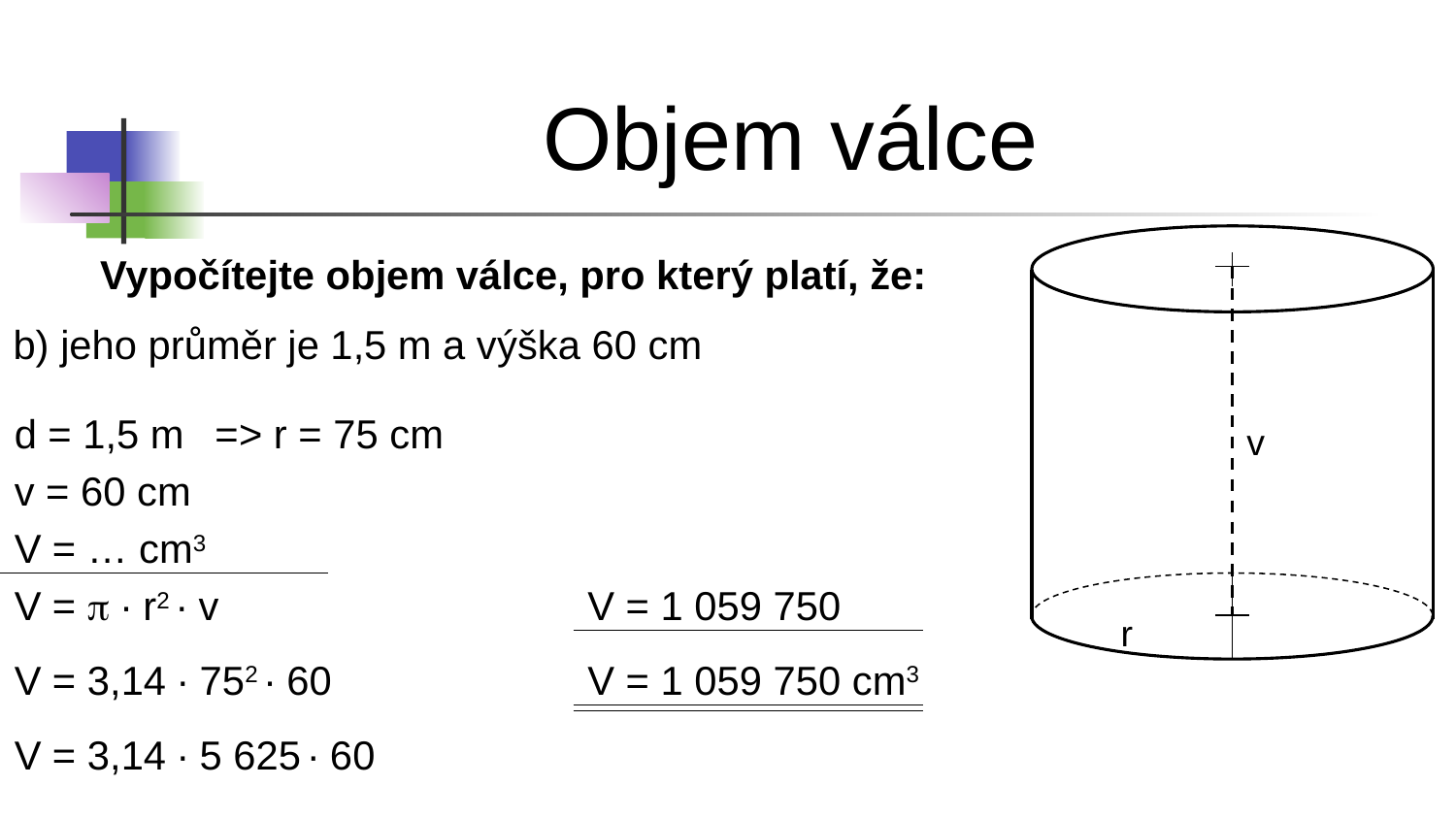

Objem válce

Vypočítejte objem válce, pro který platí, že:
b) jeho průměr je 1,5 m a výška 60 cm
d = 1,5 m
=> r = 75 cm
v
v = 60 cm
V = … cm3
V = π ∙ r2 ∙ v
V = 1 059 750

r
V = 3,14 ∙ 752 ∙ 60
V = 1 059 750 cm3
V = 3,14 ∙ 5 625 ∙ 60